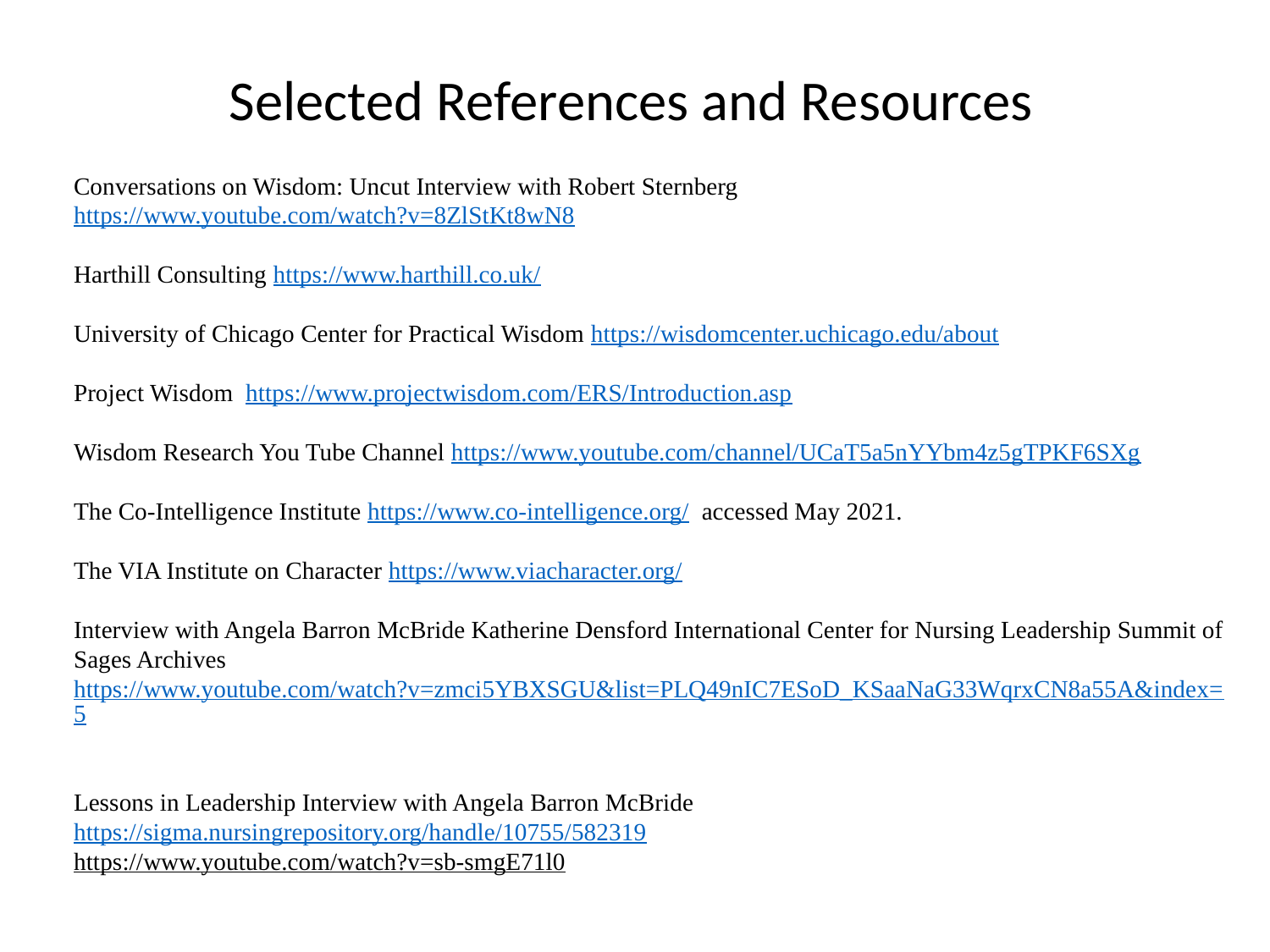

Selected References and Resources
Conversations on Wisdom: Uncut Interview with Robert Sternberg https://www.youtube.com/watch?v=8ZlStKt8wN8

Harthill Consulting https://www.harthill.co.uk/

University of Chicago Center for Practical Wisdom https://wisdomcenter.uchicago.edu/about

Project Wisdom  https://www.projectwisdom.com/ERS/Introduction.asp

Wisdom Research You Tube Channel https://www.youtube.com/channel/UCaT5a5nYYbm4z5gTPKF6SXg

The Co-Intelligence Institute https://www.co-intelligence.org/  accessed May 2021.

The VIA Institute on Character https://www.viacharacter.org/

Interview with Angela Barron McBride Katherine Densford International Center for Nursing Leadership Summit of Sages Archives https://www.youtube.com/watch?v=zmci5YBXSGU&list=PLQ49nIC7ESoD_KSaaNaG33WqrxCN8a55A&index=5

Lessons in Leadership Interview with Angela Barron McBride https://sigma.nursingrepository.org/handle/10755/582319
https://www.youtube.com/watch?v=sb-smgE71l0